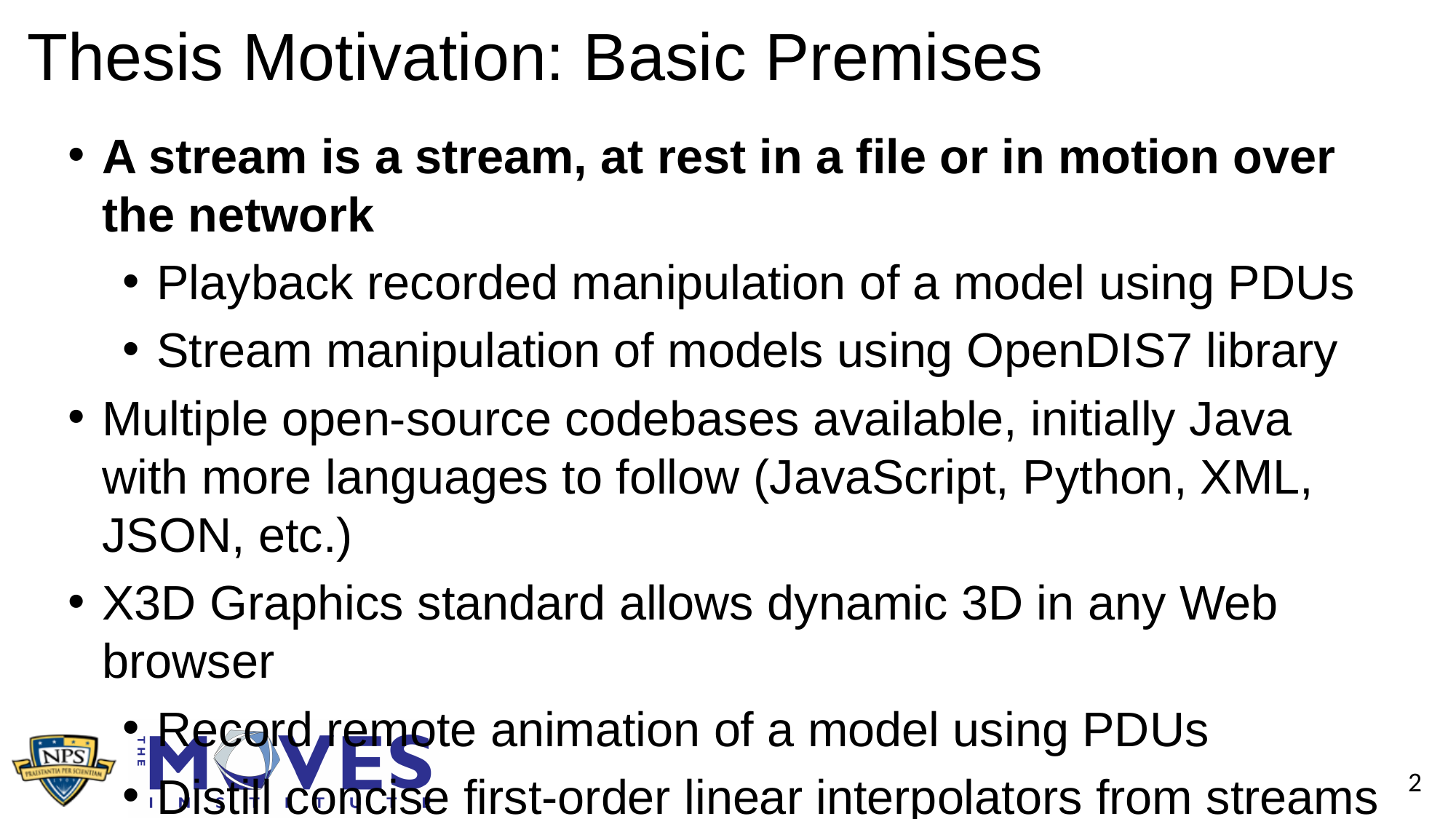

Thesis Motivation: Basic Premises
A stream is a stream, at rest in a file or in motion over the network
Playback recorded manipulation of a model using PDUs
Stream manipulation of models using OpenDIS7 library
Multiple open-source codebases available, initially Java with more languages to follow (JavaScript, Python, XML, JSON, etc.)
X3D Graphics standard allows dynamic 3D in any Web browser
Record remote animation of a model using PDUs
Distill concise first-order linear interpolators from streams
2